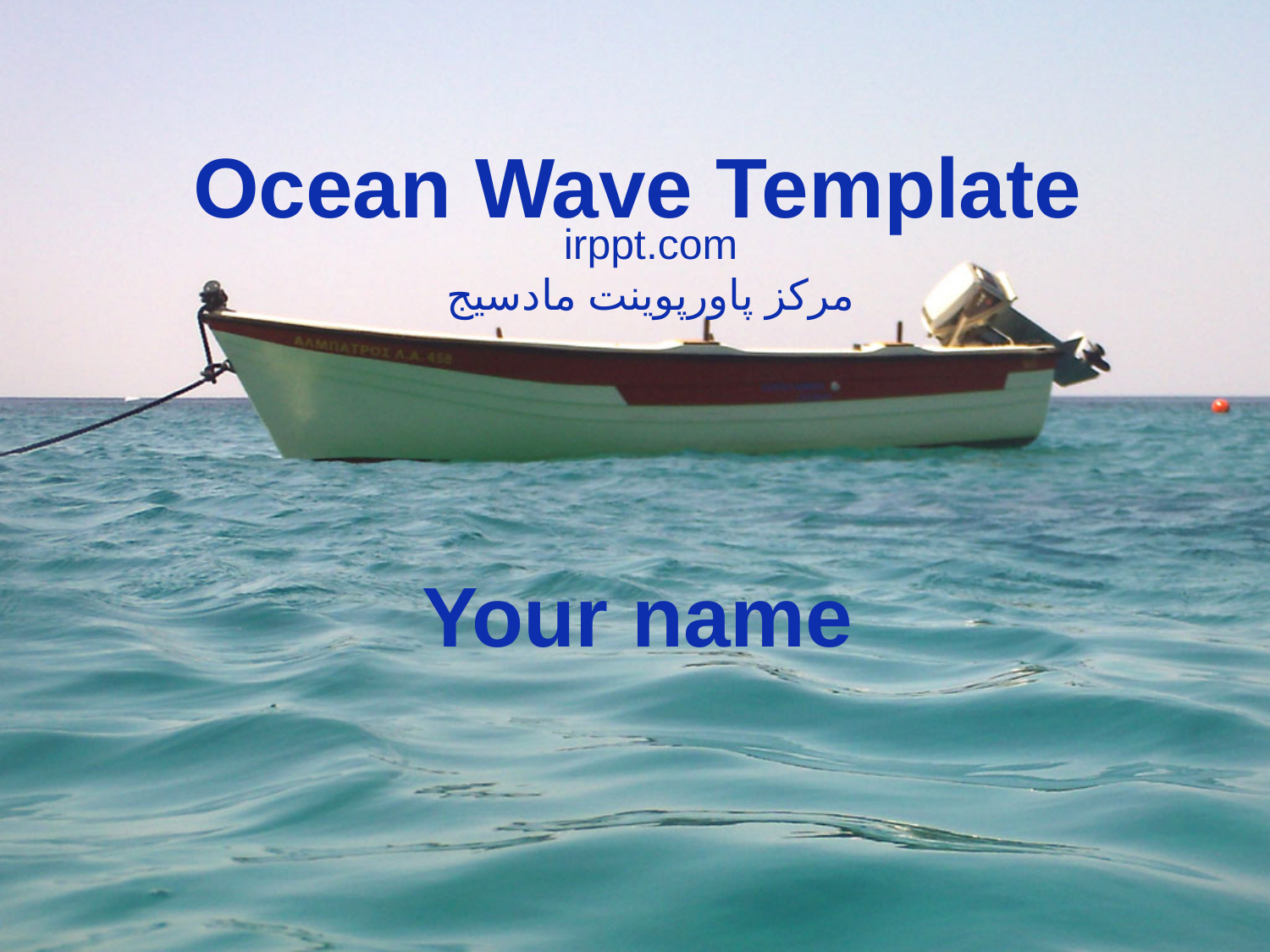

# Ocean Wave Template
irppt.com
مرکز پاورپوینت مادسیج
Your name